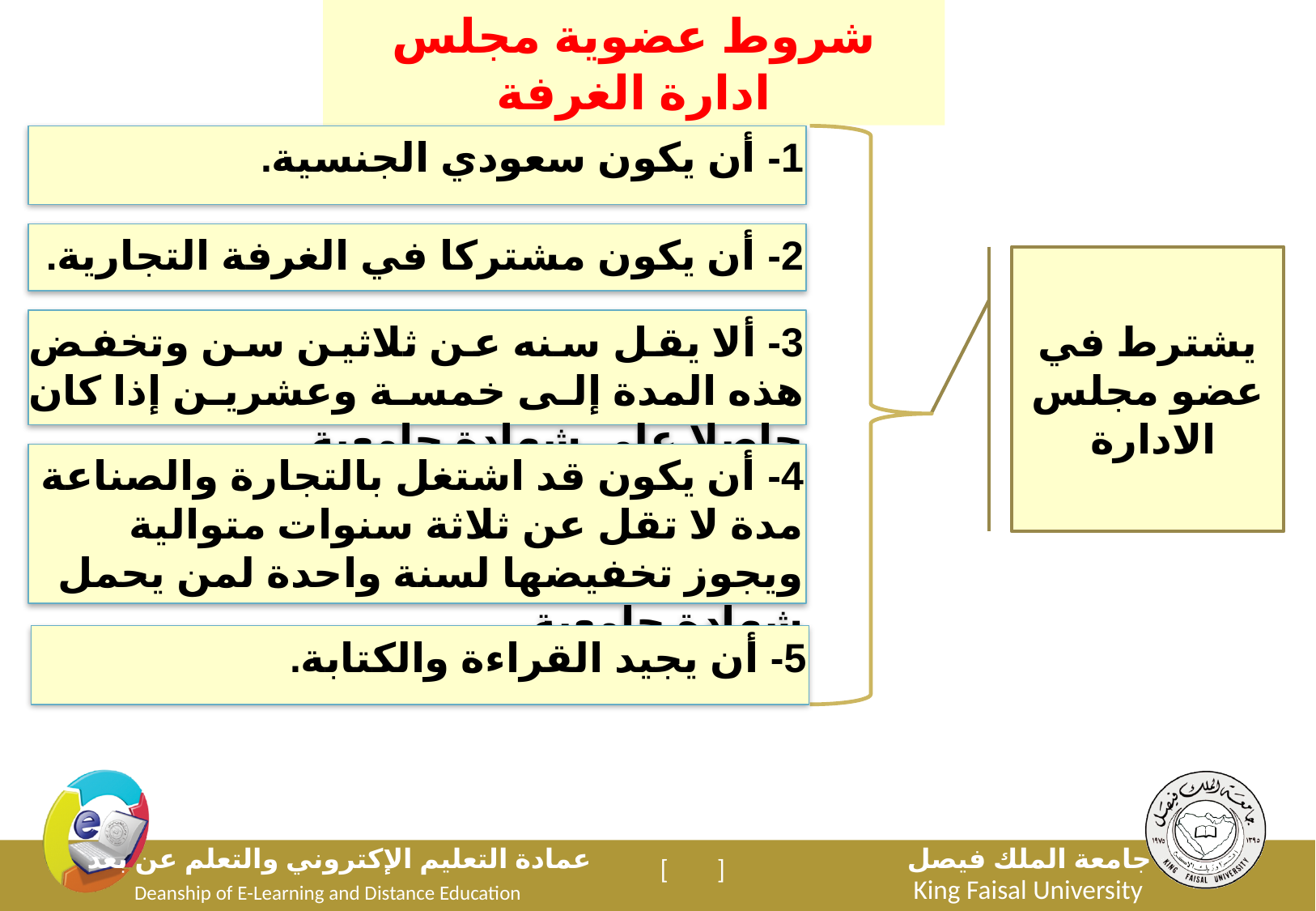

شروط عضوية مجلس ادارة الغرفة
1- أن يكون سعودي الجنسية.

2- أن يكون مشتركا في الغرفة التجارية.
يشترط في عضو مجلس الادارة
3- ألا يقل سنه عن ثلاثين سن وتخفض هذه المدة إلى خمسة وعشرين إذا كان حاصلا على شهادة جامعية.
4- أن يكون قد اشتغل بالتجارة والصناعة مدة لا تقل عن ثلاثة سنوات متوالية ويجوز تخفيضها لسنة واحدة لمن يحمل شهادة جامعية .
5- أن يجيد القراءة والكتابة.